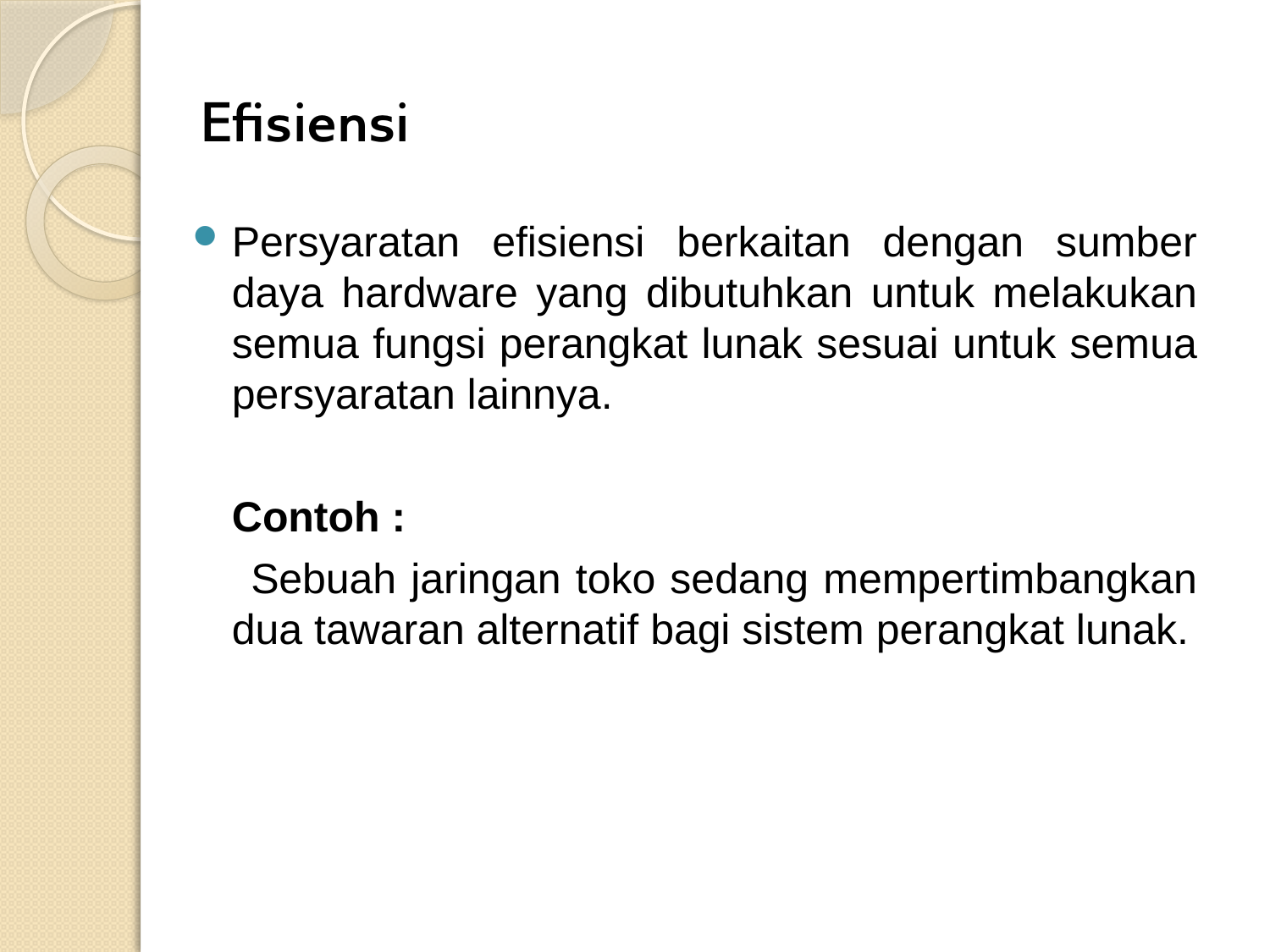

# Efisiensi
Persyaratan efisiensi berkaitan dengan sumber daya hardware yang dibutuhkan untuk melakukan semua fungsi perangkat lunak sesuai untuk semua persyaratan lainnya.

	Contoh :
    Sebuah jaringan toko sedang mempertimbangkan dua tawaran alternatif bagi sistem perangkat lunak.